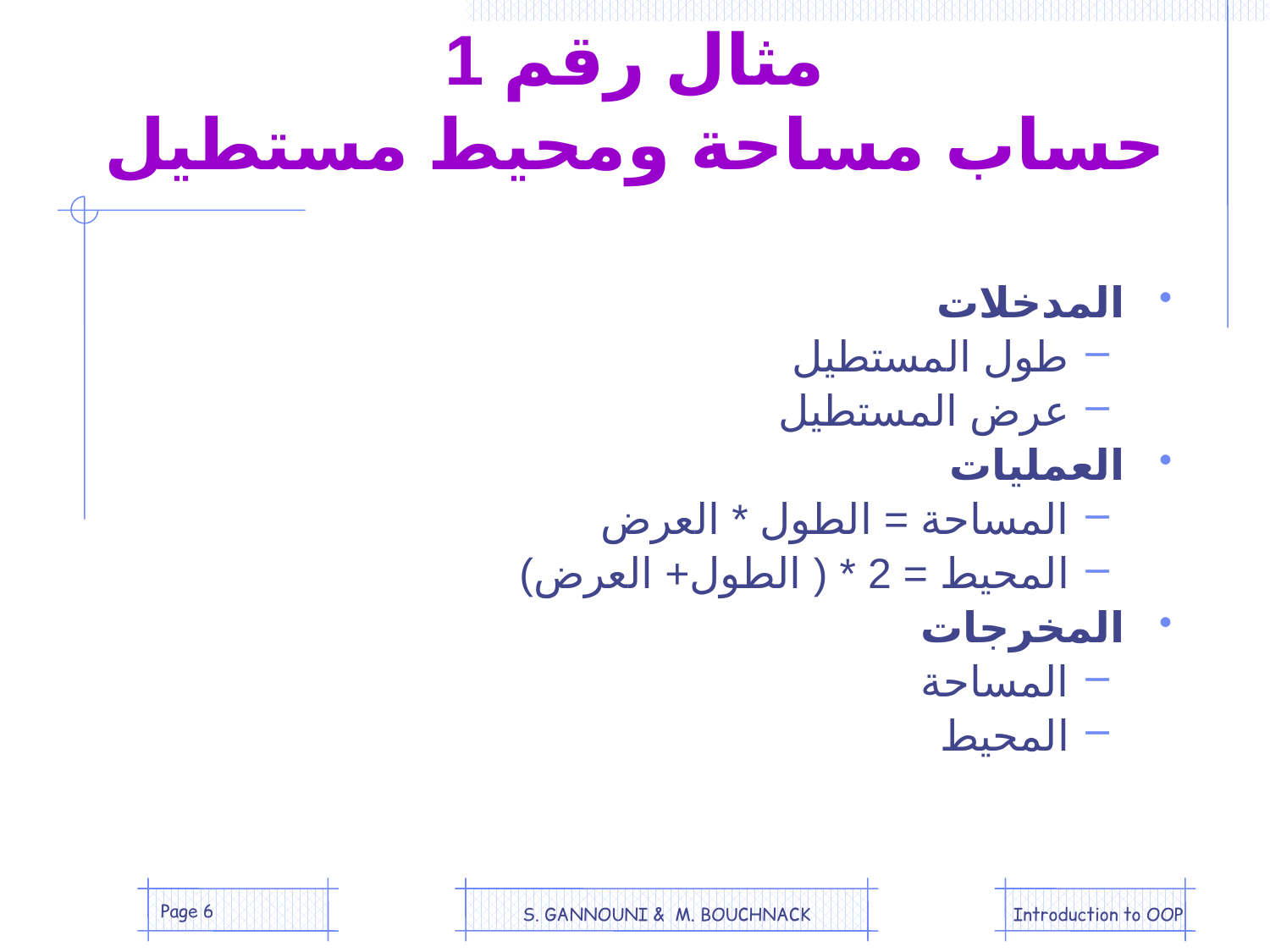

# مثال رقم 1 حساب مساحة ومحيط مستطيل
المدخلات
طول المستطيل
عرض المستطيل
العمليات
المساحة = الطول * العرض
المحيط = 2 * ( الطول+ العرض)
المخرجات
المساحة
المحيط
Page 6
S. GANNOUNI &  M. BOUCHNACK
Introduction to OOP